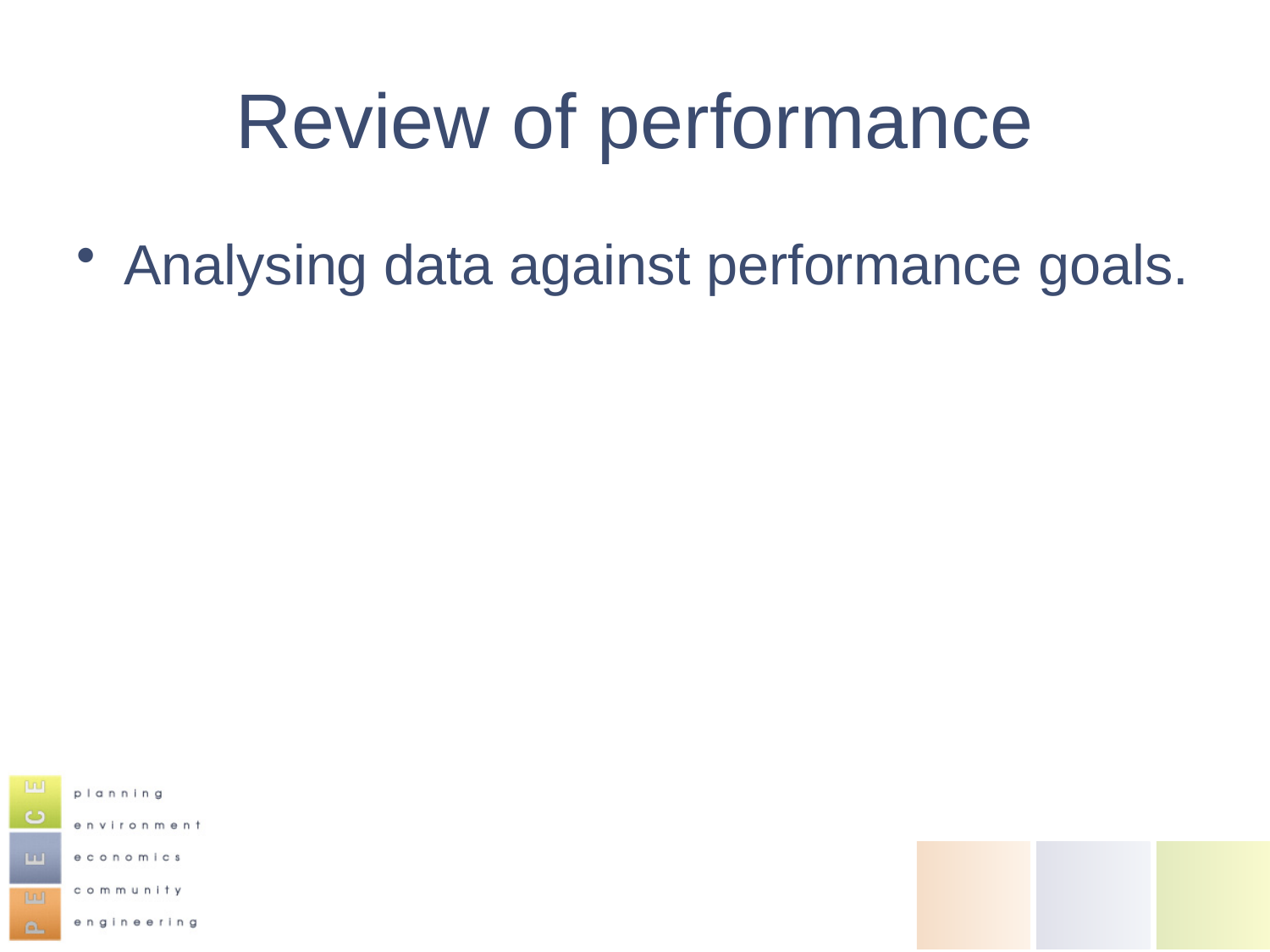

# Review of performance
Analysing data against performance goals.